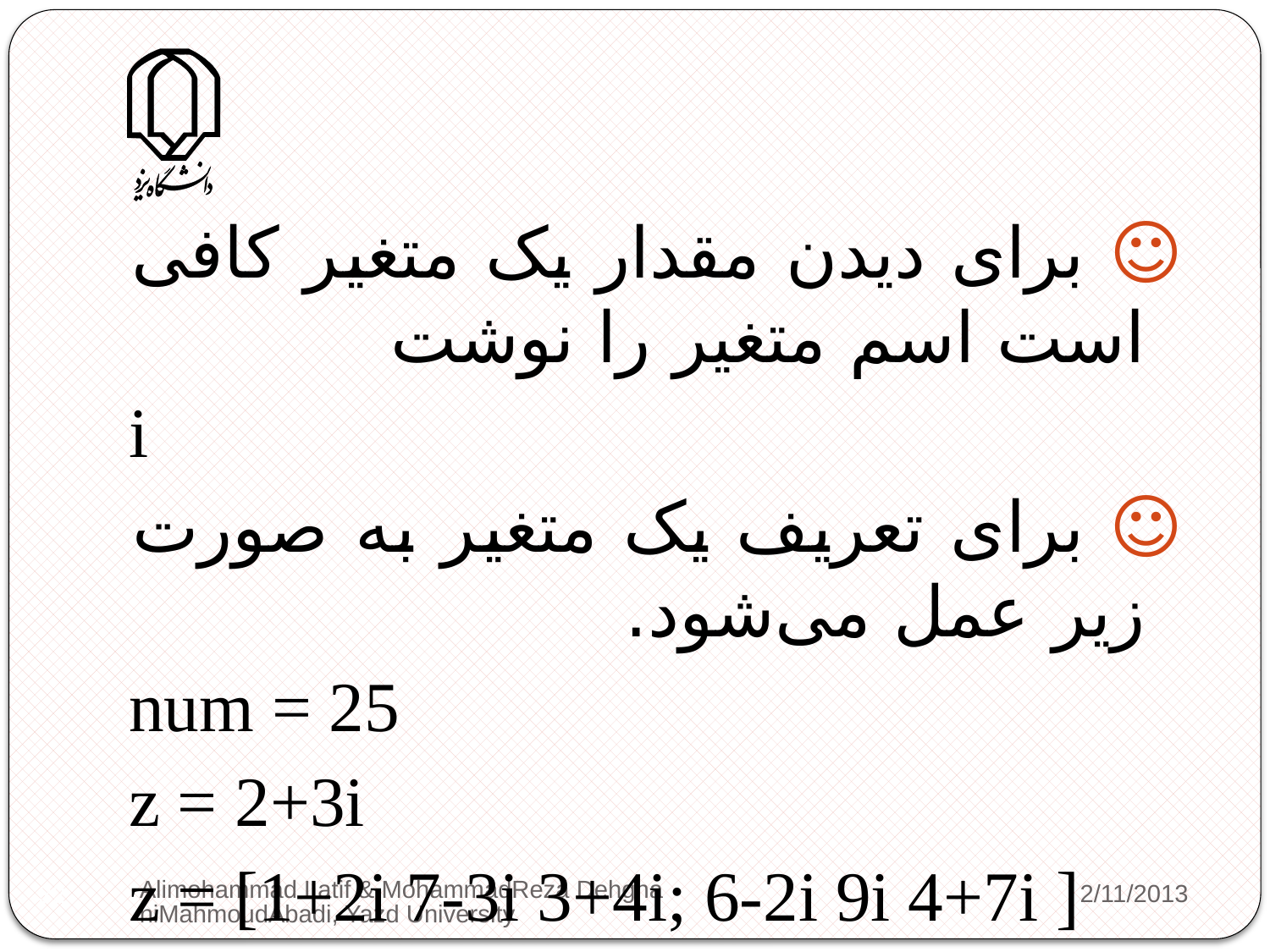

☺ برای دیدن مقدار یک متغیر کافی است اسم متغیر را نوشت
i
☺ برای تعریف یک متغیر به صورت زیر عمل می‌شود.
num = 25
z = 2+3i
z = [1+2i 7-3i 3+4i; 6-2i 9i 4+7i ]
Alimohammad Latif & MohammadReza DehghaniMahmoudAbadi, Yazd University
2/11/2013
32